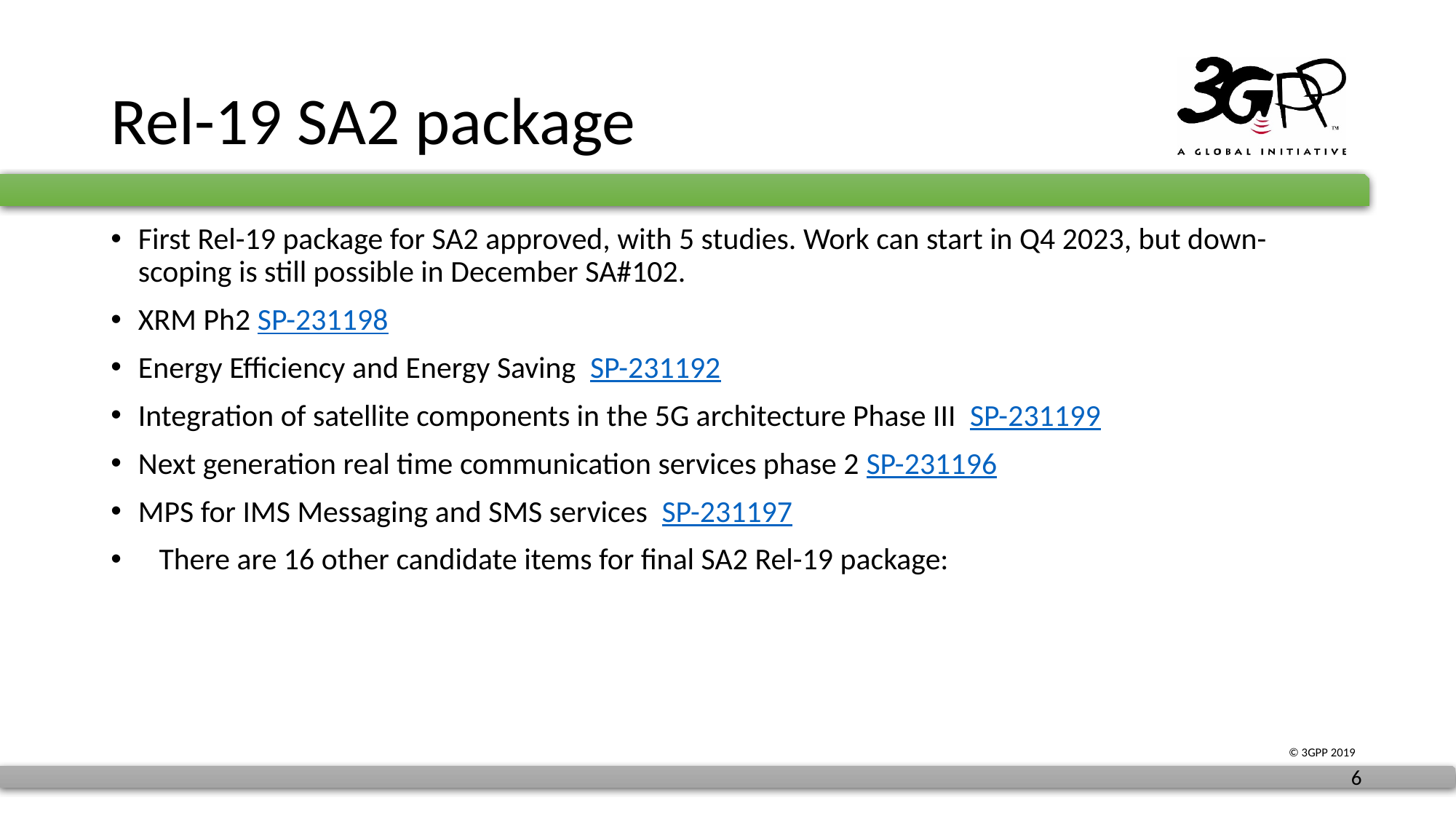

# Rel-19 SA2 package
First Rel-19 package for SA2 approved, with 5 studies. Work can start in Q4 2023, but down-scoping is still possible in December SA#102.
XRM Ph2 SP-231198
Energy Efficiency and Energy Saving  SP-231192
Integration of satellite components in the 5G architecture Phase III  SP-231199
Next generation real time communication services phase 2 SP-231196
MPS for IMS Messaging and SMS services  SP-231197
   There are 16 other candidate items for final SA2 Rel-19 package: